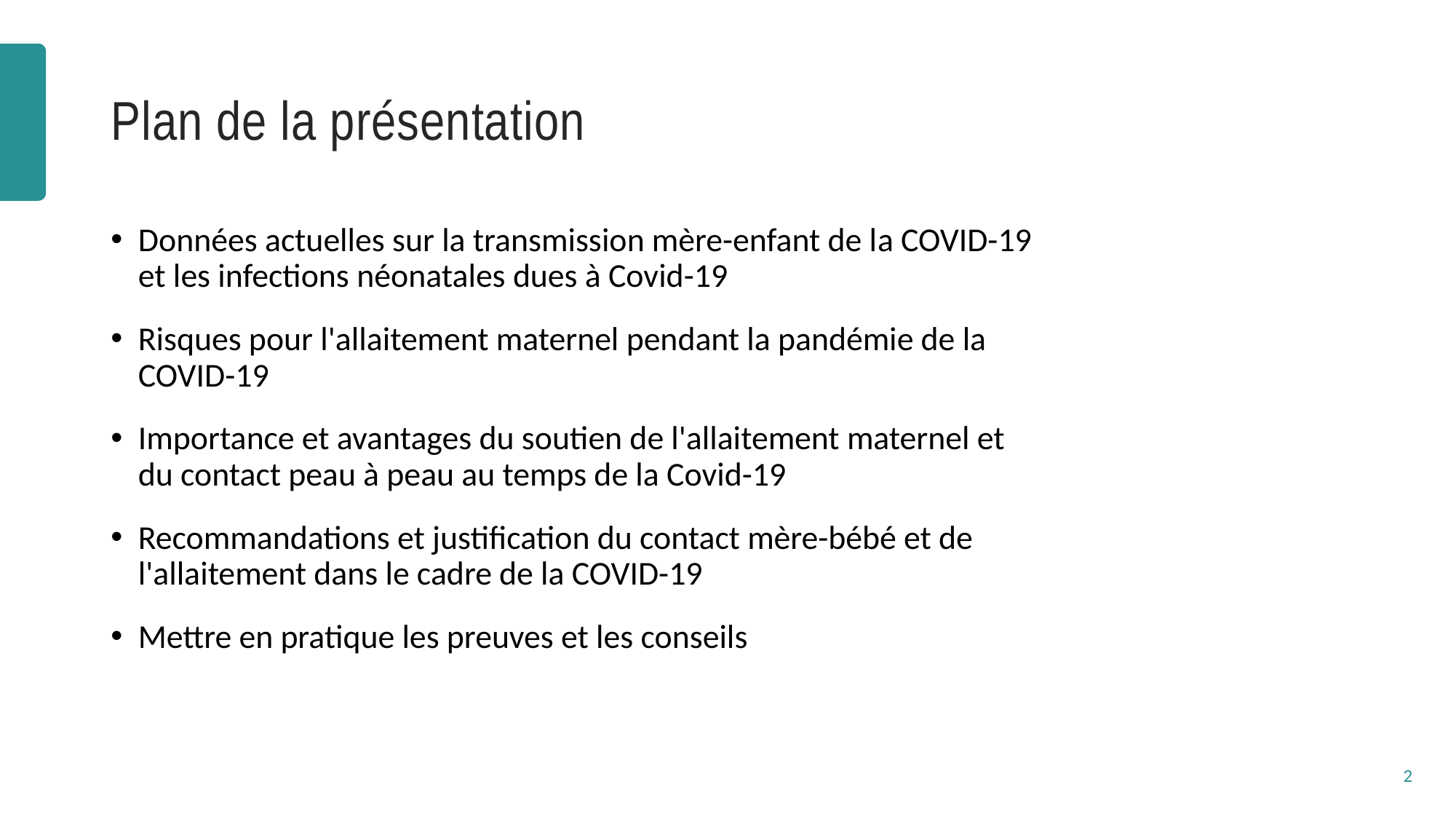

# Plan de la présentation
Données actuelles sur la transmission mère-enfant de la COVID-19 et les infections néonatales dues à Covid-19
Risques pour l'allaitement maternel pendant la pandémie de la COVID-19
Importance et avantages du soutien de l'allaitement maternel et du contact peau à peau au temps de la Covid-19
Recommandations et justification du contact mère-bébé et de l'allaitement dans le cadre de la COVID-19
Mettre en pratique les preuves et les conseils